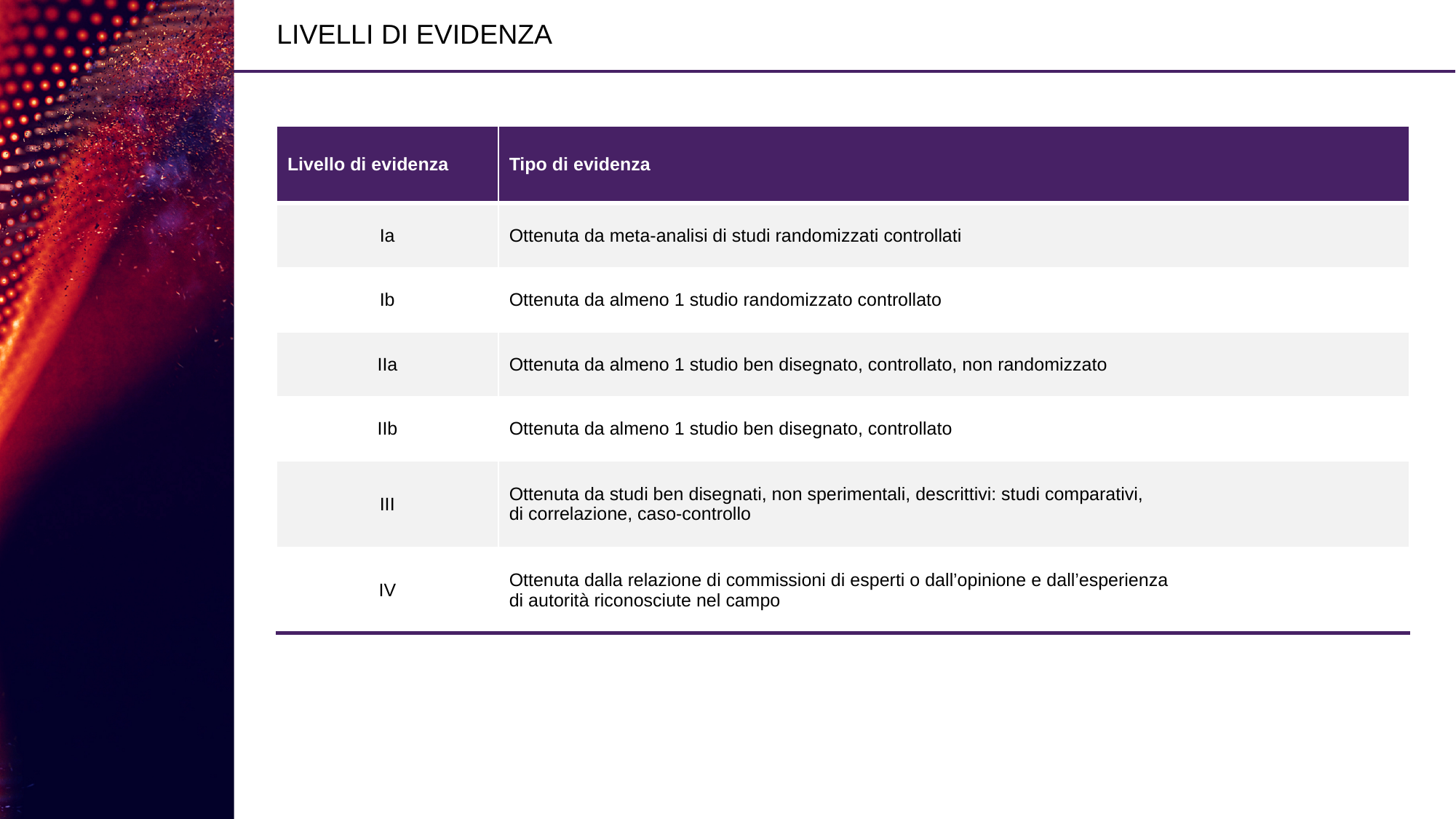

# LIVELLI DI EVIDENZA
| Livello di evidenza | Tipo di evidenza |
| --- | --- |
| Ia | Ottenuta da meta-analisi di studi randomizzati controllati |
| Ib | Ottenuta da almeno 1 studio randomizzato controllato |
| IIa | Ottenuta da almeno 1 studio ben disegnato, controllato, non randomizzato |
| IIb | Ottenuta da almeno 1 studio ben disegnato, controllato |
| III | Ottenuta da studi ben disegnati, non sperimentali, descrittivi: studi comparativi, di correlazione, caso-controllo |
| IV | Ottenuta dalla relazione di commissioni di esperti o dall’opinione e dall’esperienza di autorità riconosciute nel campo |